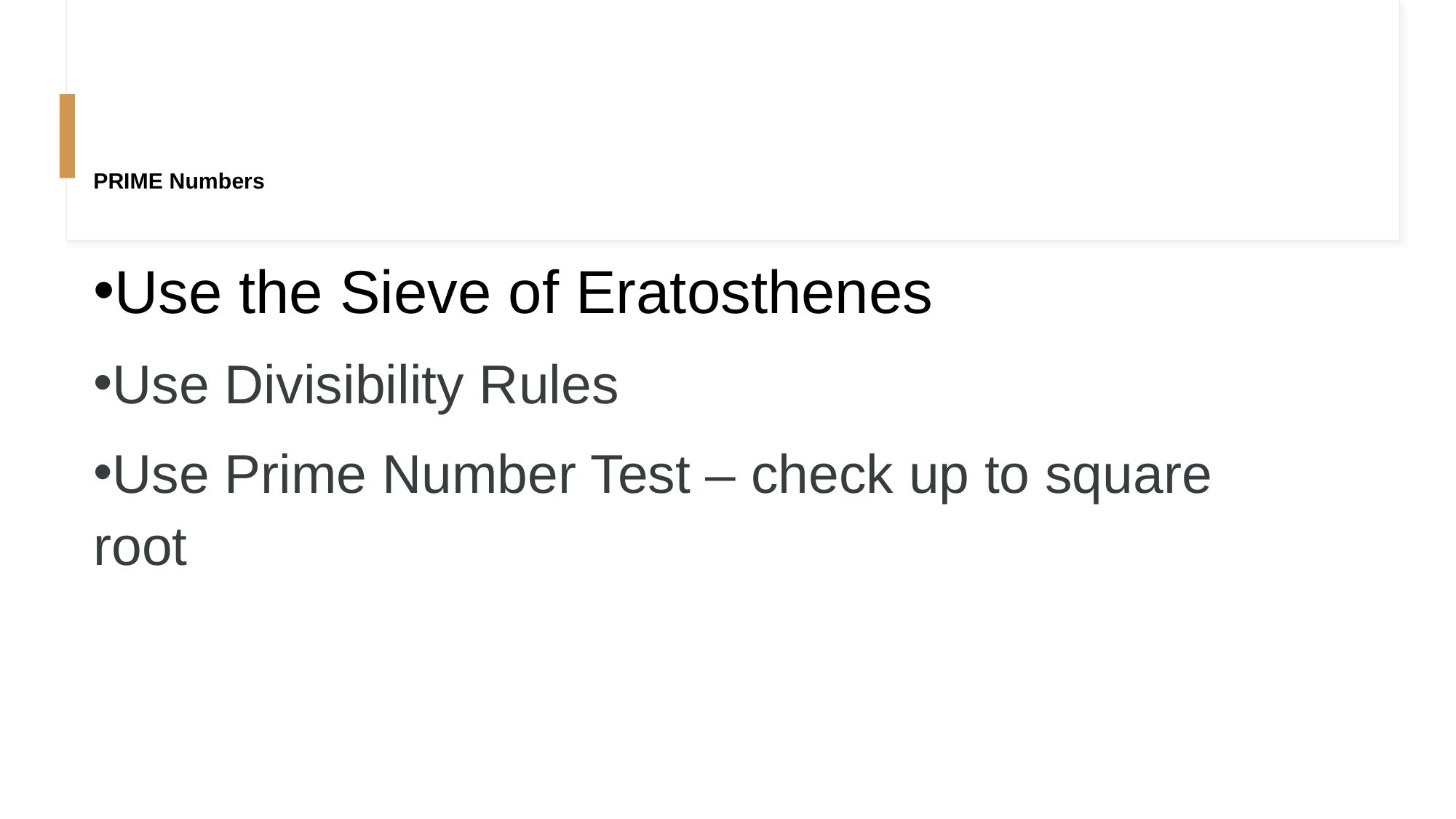

# PRIME Numbers
Use the Sieve of Eratosthenes
Use Divisibility Rules
Use Prime Number Test – check up to square root